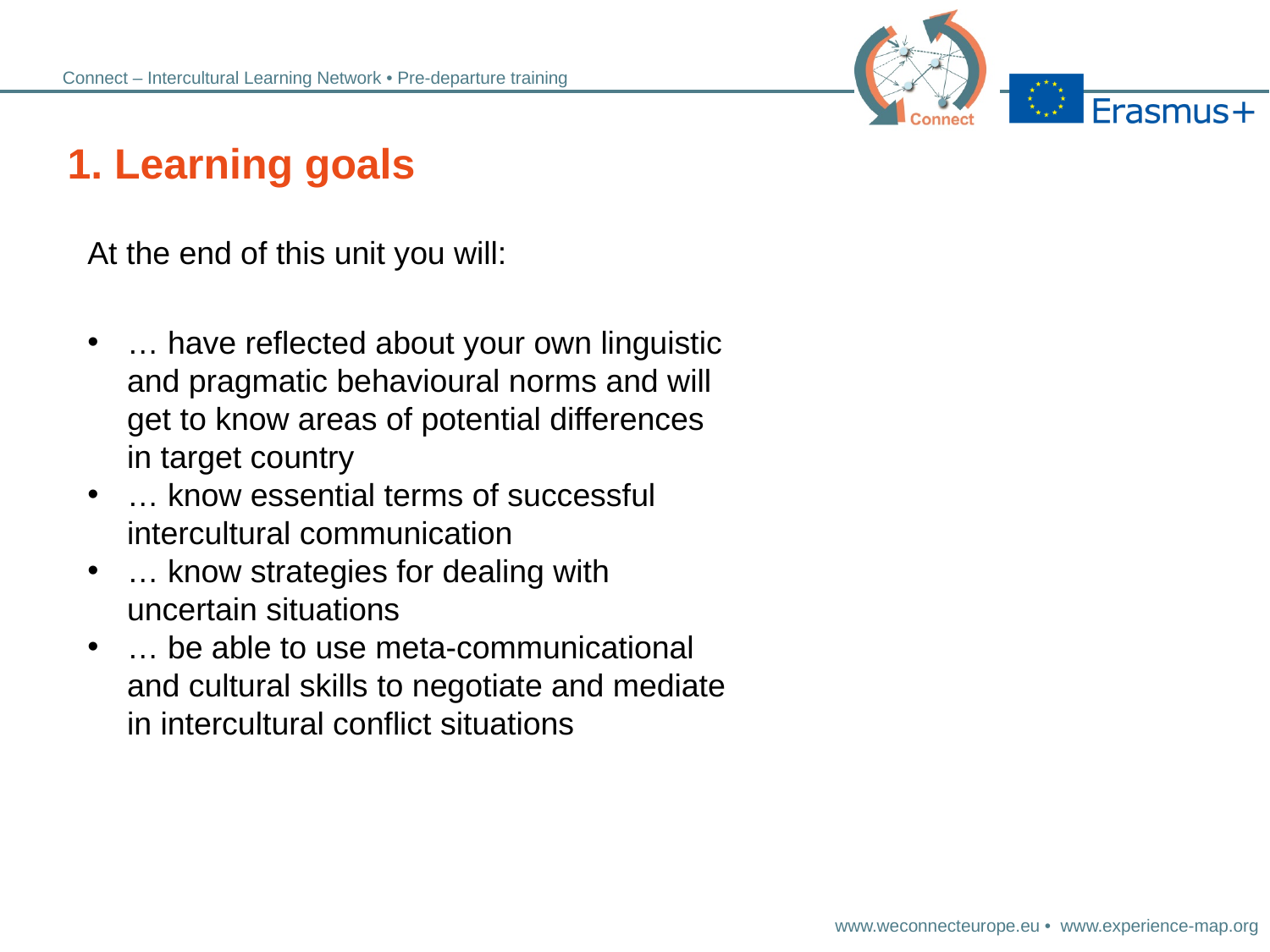

1. Learning goals
At the end of this unit you will:
… have reflected about your own linguistic and pragmatic behavioural norms and will get to know areas of potential differences in target country
… know essential terms of successful intercultural communication
… know strategies for dealing with uncertain situations
… be able to use meta-communicational and cultural skills to negotiate and mediate in intercultural conflict situations